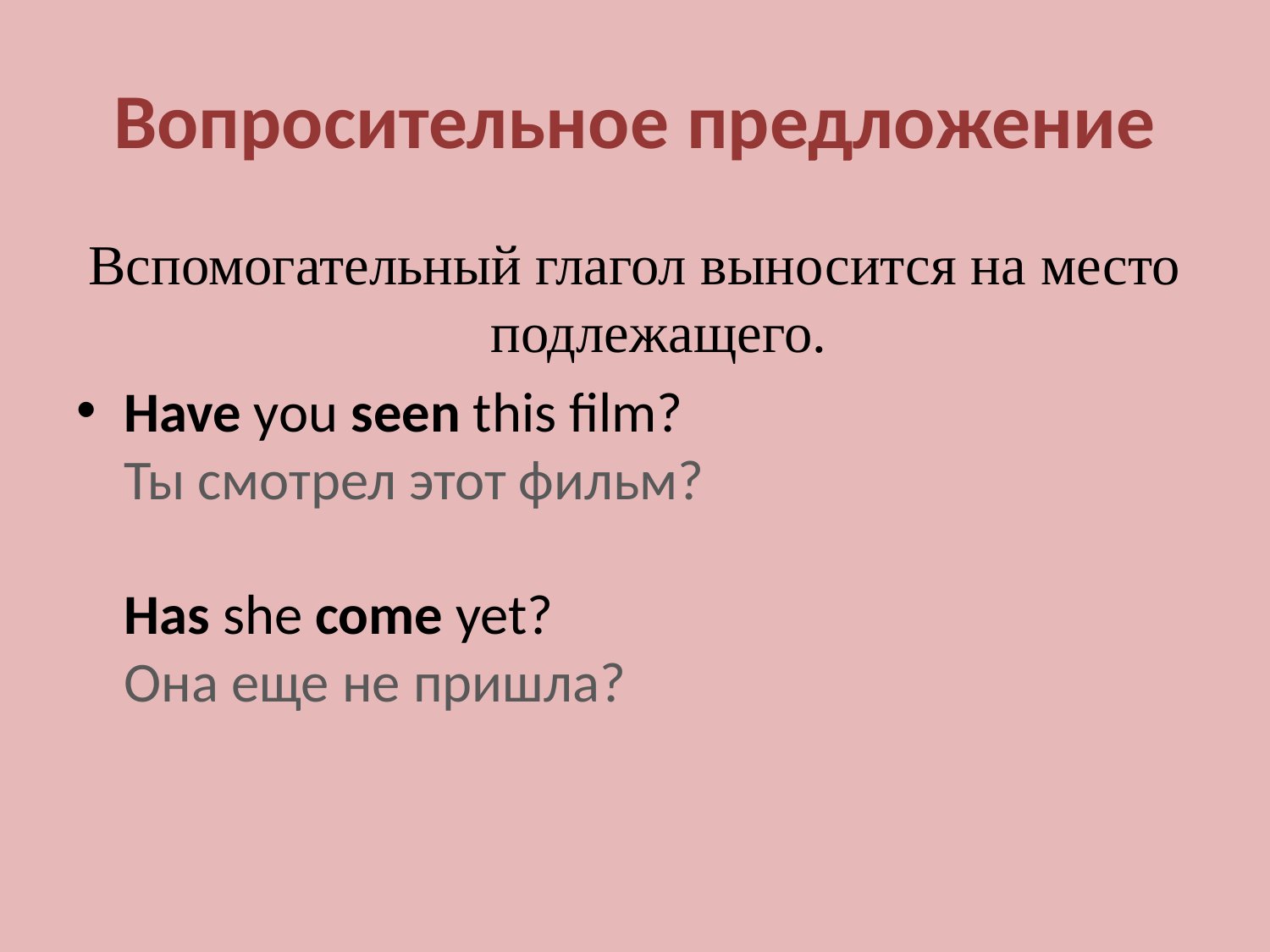

# Вопросительное предложение
Вспомогательный глагол выносится на место подлежащего.
Have you seen this film?
Ты смотрел этот фильм?
Has she come yet?
Она еще не пришла?